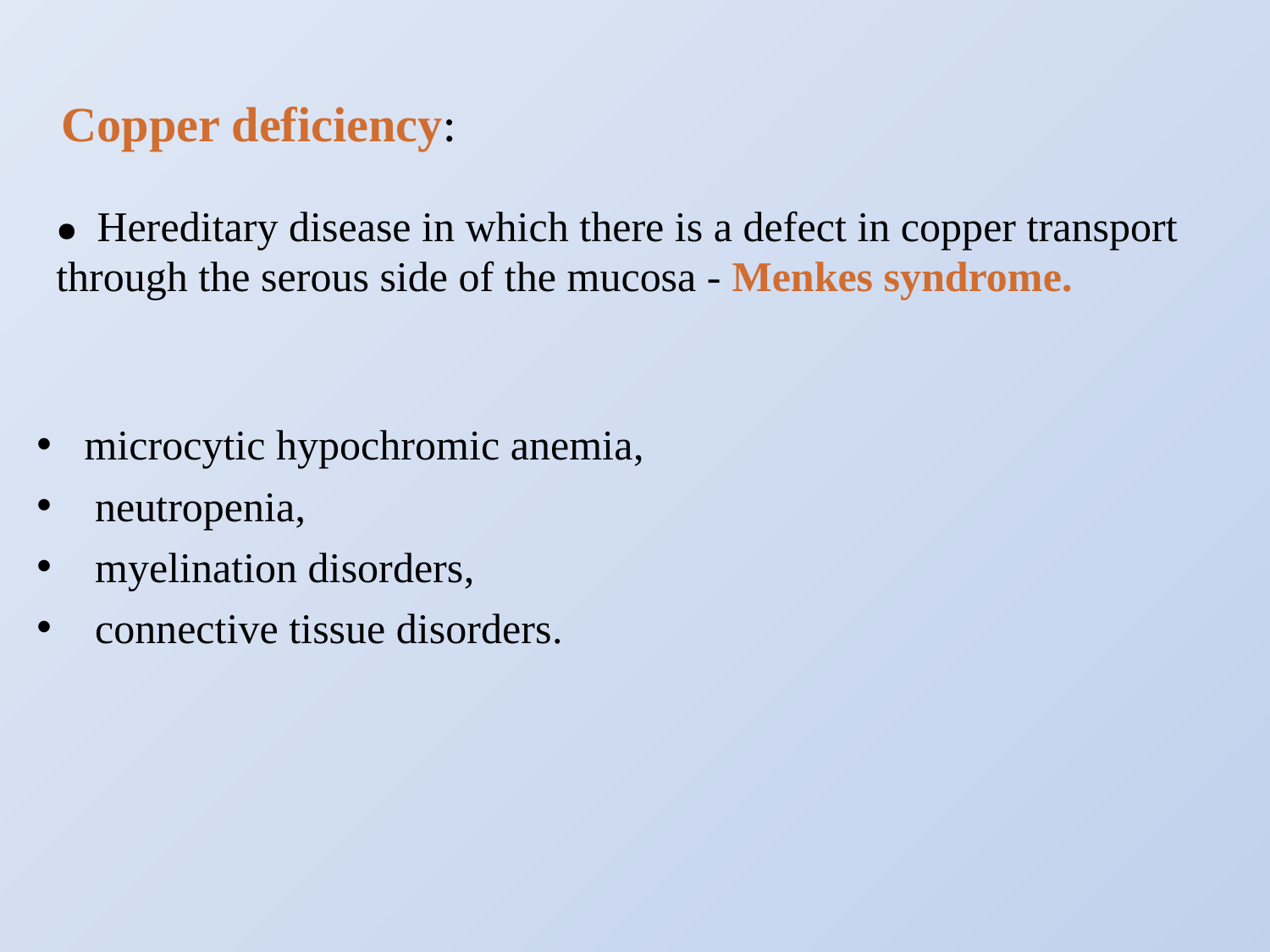

Copper deficiency:
•  Hereditary disease in which there is a defect in copper transport through the serous side of the mucosa - Menkes syndrome.

microcytic hypochromic anemia,
 neutropenia,
 myelination disorders,
 connective tissue disorders.